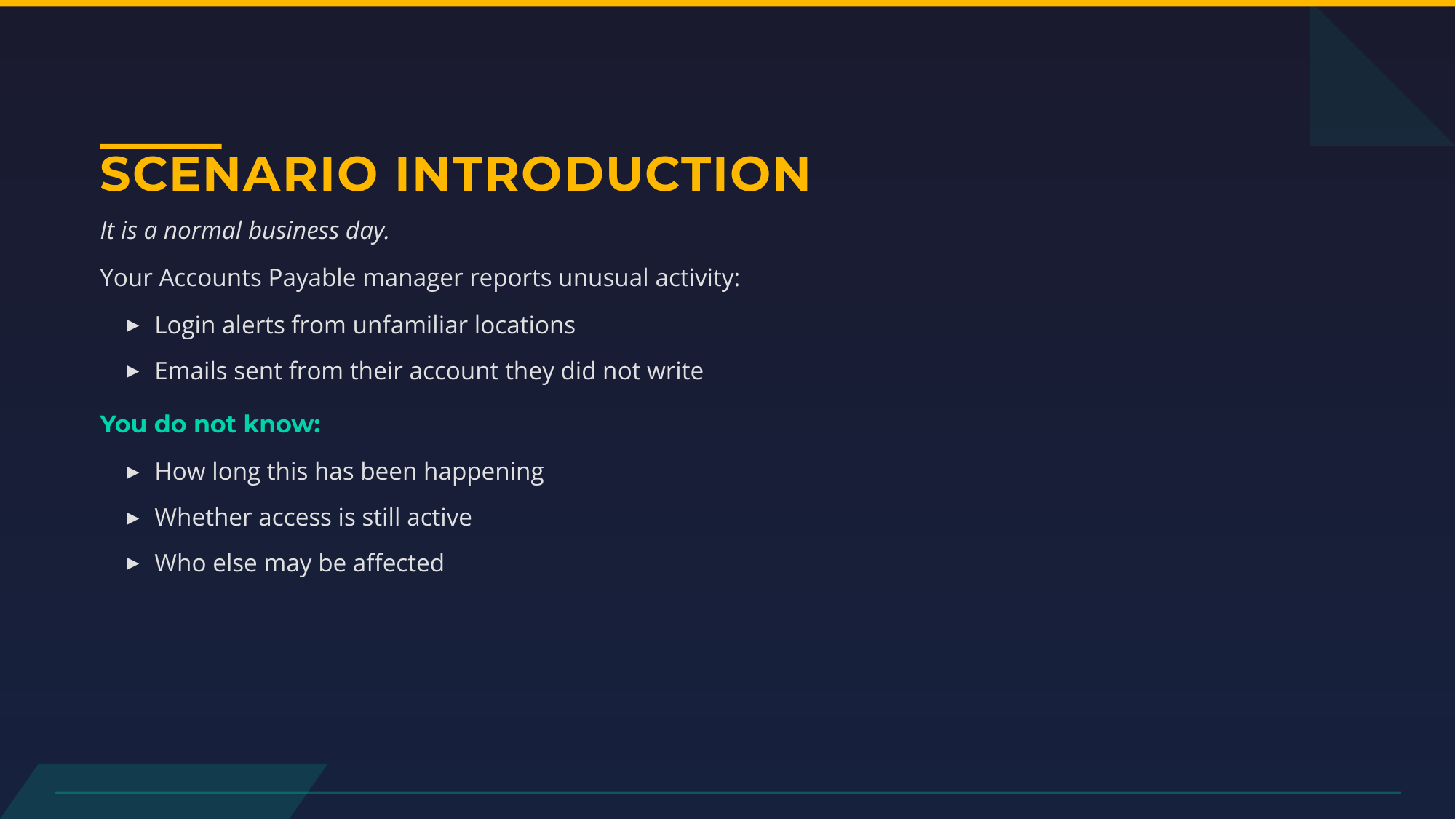

# SCENARIO INTRODUCTION

It is a normal business day.
Your Accounts Payable manager reports unusual activity:
Login alerts from unfamiliar locations
Emails sent from their account they did not write
You do not know:
How long this has been happening
Whether access is still active
Who else may be affected